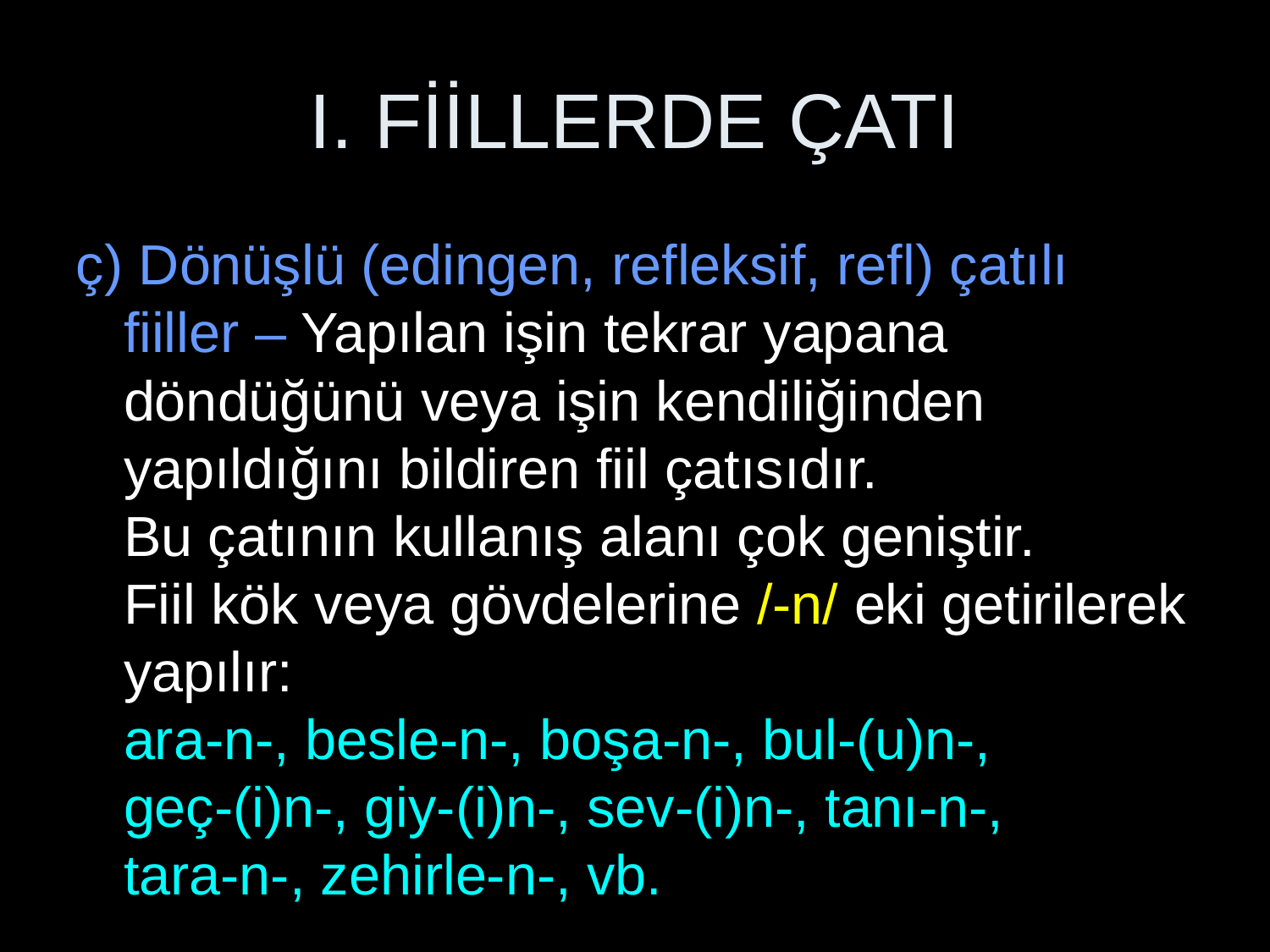

# I. FİİLLERDE ÇATI
ç) Dönüşlü (edingen, refleksif, refl) çatılı fiiller – Yapılan işin tekrar yapana döndüğünü veya işin kendiliğinden yapıldığını bildiren fiil çatısıdır.
Bu çatının kullanış alanı çok geniştir.
Fiil kök veya gövdelerine /-n/ eki getirilerek yapılır:
ara-n-, besle-n-, boşa-n-, bul-(u)n-,
geç-(i)n-, giy-(i)n-, sev-(i)n-, tanı-n-,
tara-n-, zehirle-n-, vb.